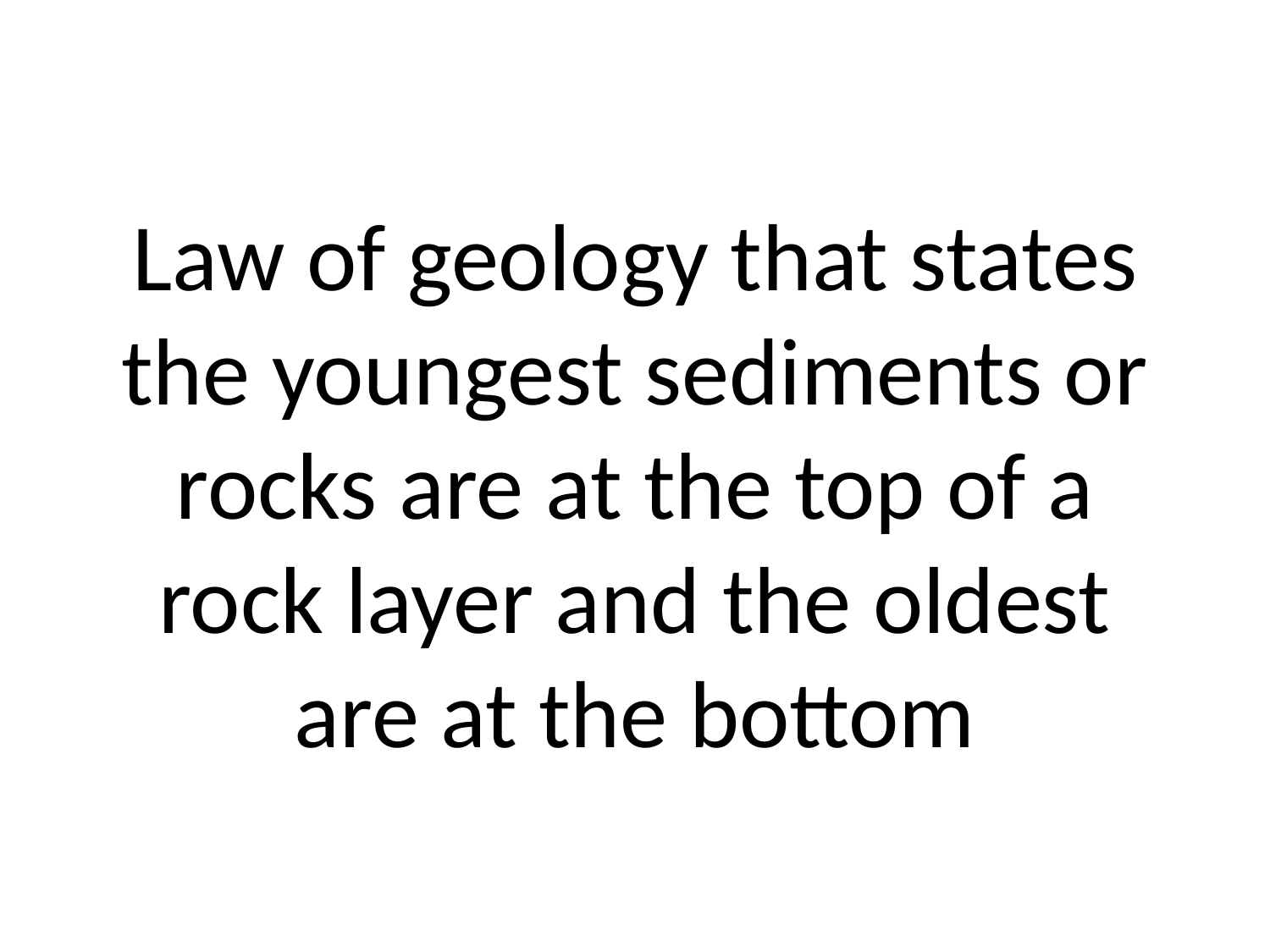

# Law of geology that states the youngest sediments or rocks are at the top of a rock layer and the oldest are at the bottom